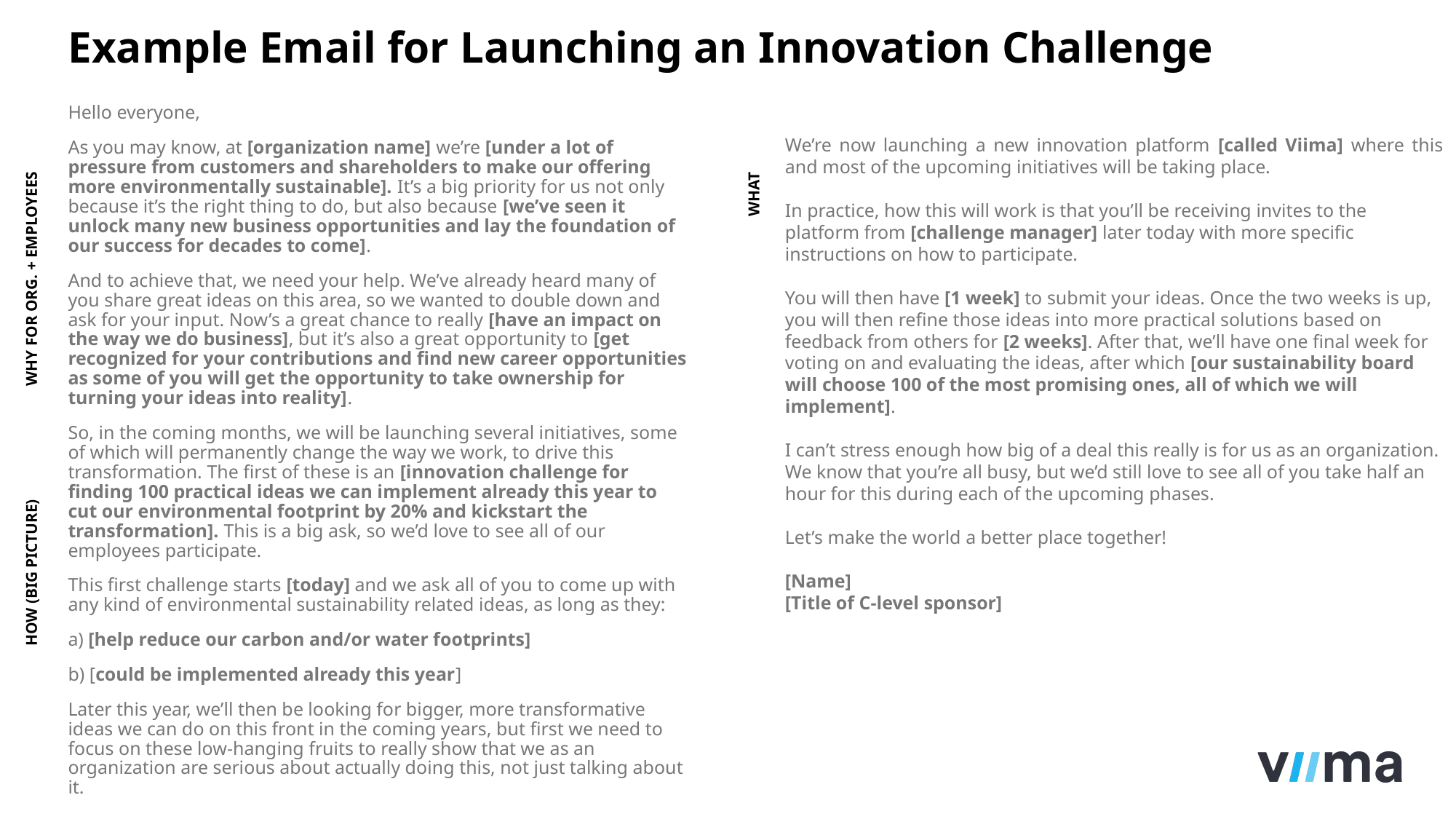

# Example Email for Launching an Innovation Challenge
Hello everyone,
As you may know, at [organization name] we’re [under a lot of pressure from customers and shareholders to make our offering more environmentally sustainable]. It’s a big priority for us not only because it’s the right thing to do, but also because [we’ve seen it unlock many new business opportunities and lay the foundation of our success for decades to come].
And to achieve that, we need your help. We’ve already heard many of you share great ideas on this area, so we wanted to double down and ask for your input. Now’s a great chance to really [have an impact on the way we do business], but it’s also a great opportunity to [get recognized for your contributions and find new career opportunities as some of you will get the opportunity to take ownership for turning your ideas into reality].
So, in the coming months, we will be launching several initiatives, some of which will permanently change the way we work, to drive this transformation. The first of these is an [innovation challenge for finding 100 practical ideas we can implement already this year to cut our environmental footprint by 20% and kickstart the transformation]. This is a big ask, so we’d love to see all of our employees participate.
This first challenge starts [today] and we ask all of you to come up with any kind of environmental sustainability related ideas, as long as they:
a) [help reduce our carbon and/or water footprints]
b) [could be implemented already this year]
Later this year, we’ll then be looking for bigger, more transformative ideas we can do on this front in the coming years, but first we need to focus on these low-hanging fruits to really show that we as an organization are serious about actually doing this, not just talking about it.

We’re now launching a new innovation platform [called Viima] where this and most of the upcoming initiatives will be taking place.

In practice, how this will work is that you’ll be receiving invites to the platform from [challenge manager] later today with more specific instructions on how to participate.

You will then have [1 week] to submit your ideas. Once the two weeks is up, you will then refine those ideas into more practical solutions based on feedback from others for [2 weeks]. After that, we’ll have one final week for voting on and evaluating the ideas, after which [our sustainability board will choose 100 of the most promising ones, all of which we will implement].

I can’t stress enough how big of a deal this really is for us as an organization. We know that you’re all busy, but we’d still love to see all of you take half an hour for this during each of the upcoming phases.

Let’s make the world a better place together!

[Name]
[Title of C-level sponsor]
WHAT
WHY FOR ORG. + EMPLOYEES
HOW (BIG PICTURE)